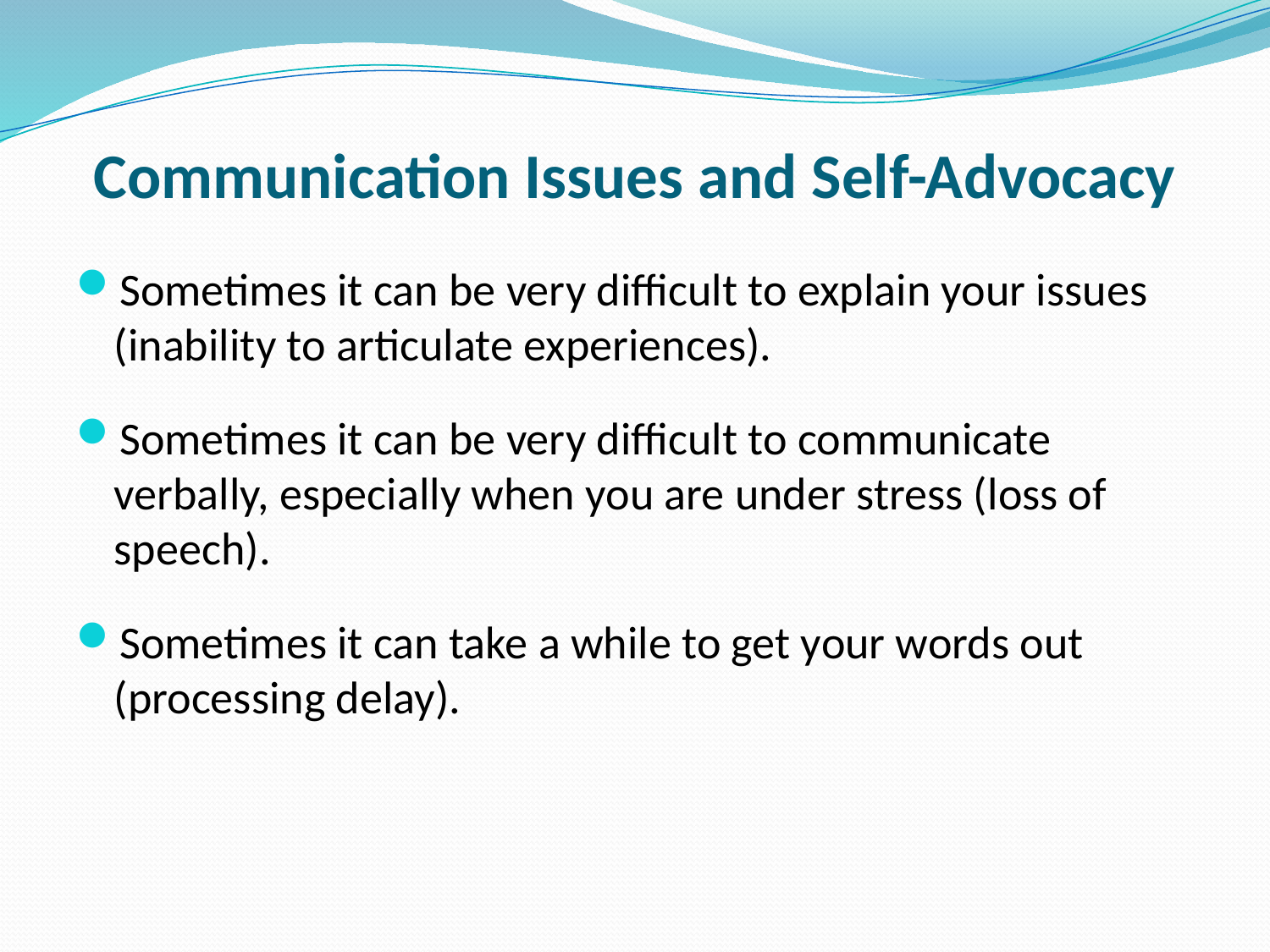

# Communication Issues and Self-Advocacy
Sometimes it can be very difficult to explain your issues (inability to articulate experiences).

Sometimes it can be very difficult to communicate verbally, especially when you are under stress (loss of speech).

Sometimes it can take a while to get your words out (processing delay).